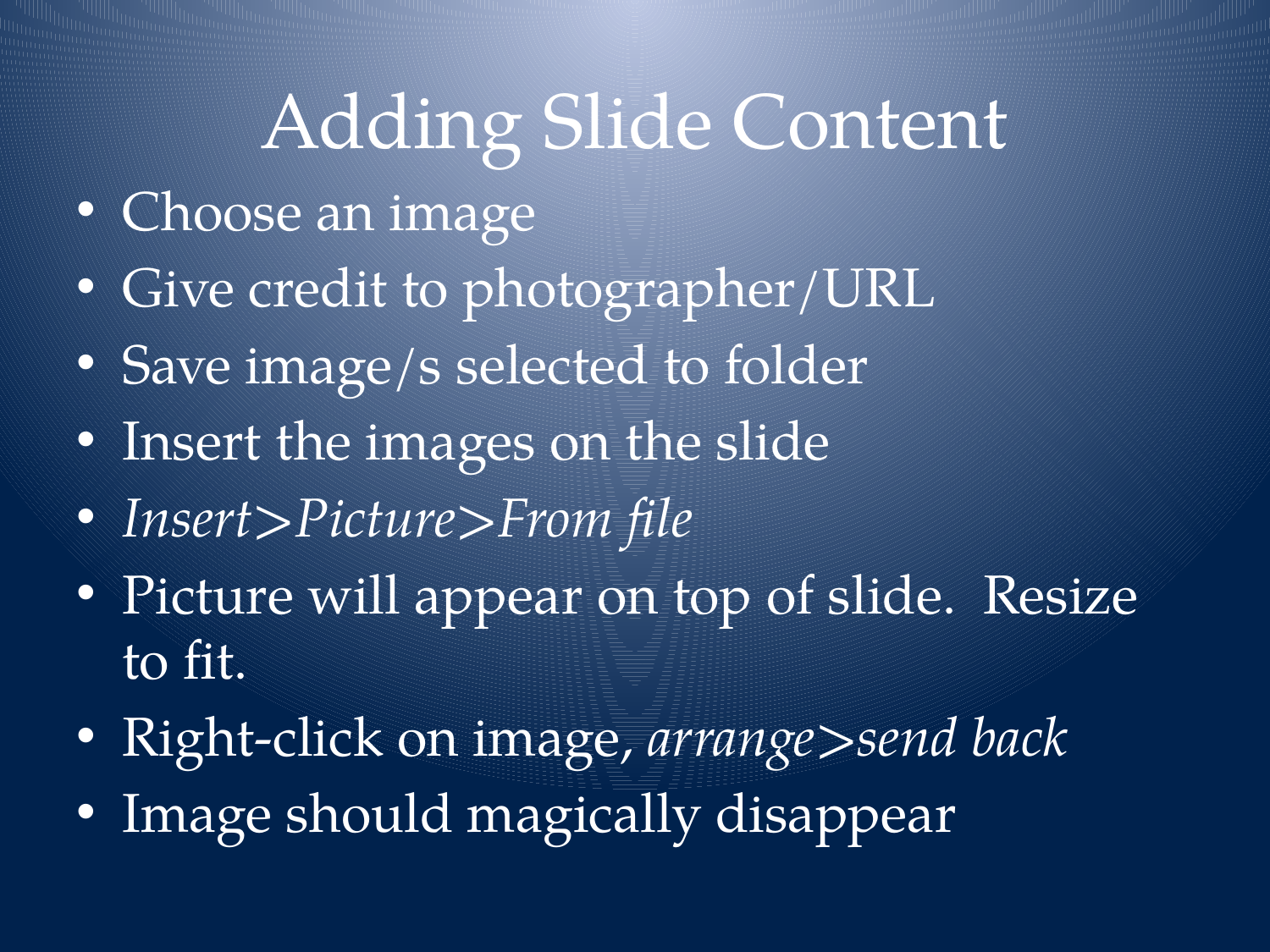

# Adding Slide Content
Choose an image
Give credit to photographer/URL
Save image/s selected to folder
Insert the images on the slide
Insert>Picture>From file
Picture will appear on top of slide.  Resize to fit.
Right-click on image, arrange>send back
Image should magically disappear